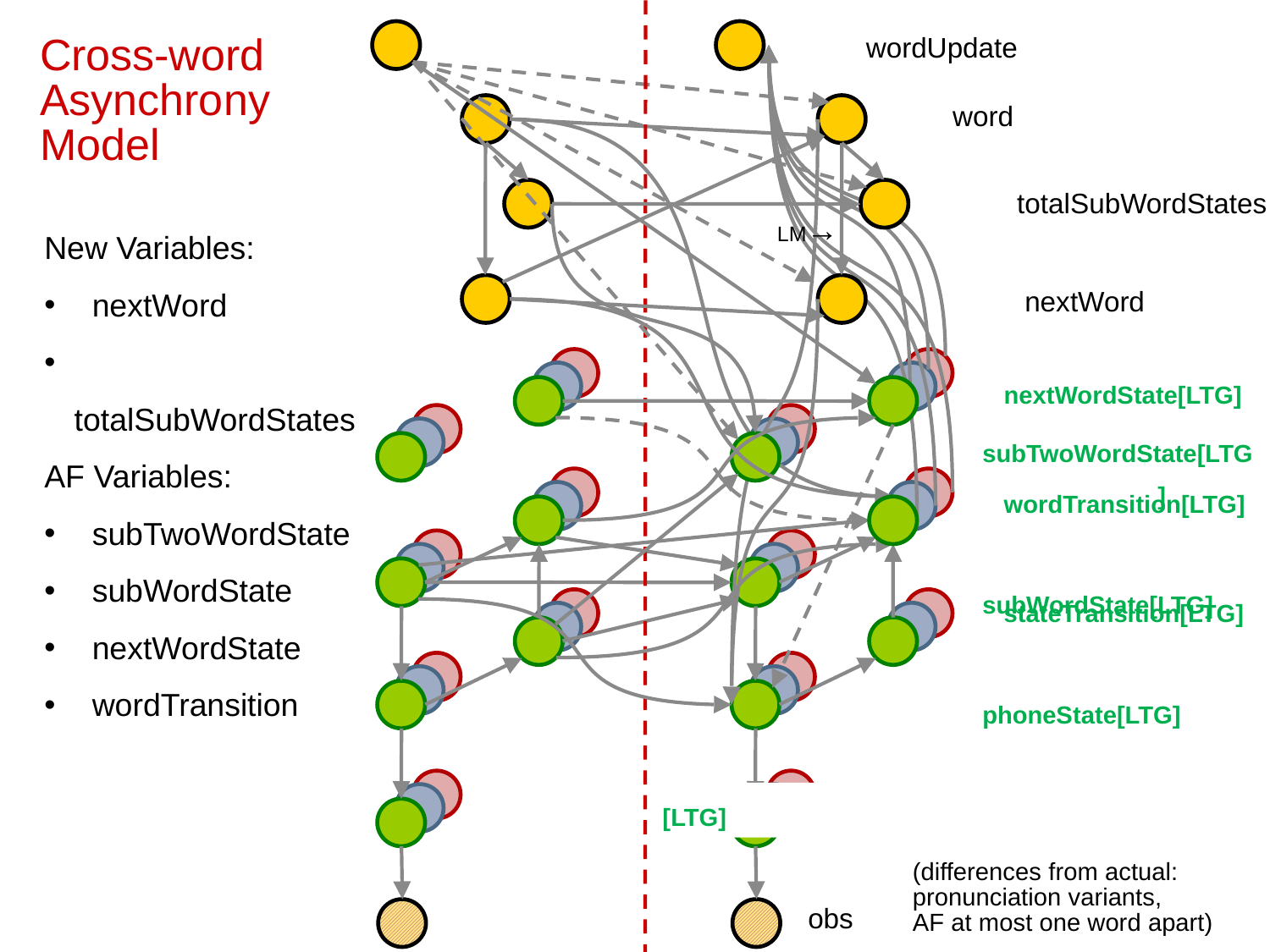

Cross-word
Asynchrony
Model
wordUpdate

LM→

word
totalSubWordStates
New Variables:
  nextWord
  totalSubWordStates
AF Variables:
  subTwoWordState
  subWordState
  nextWordState
  wordTransition
nextWord
nextWordState[LTG]

wordTransition[LTG]

stateTransition[LTG]
subTwoWordState[LTG]

subWordState[LTG]

phoneState[LTG]

[LTG]

(differences from actual: pronunciation variants,
AF at most one word apart)

obs